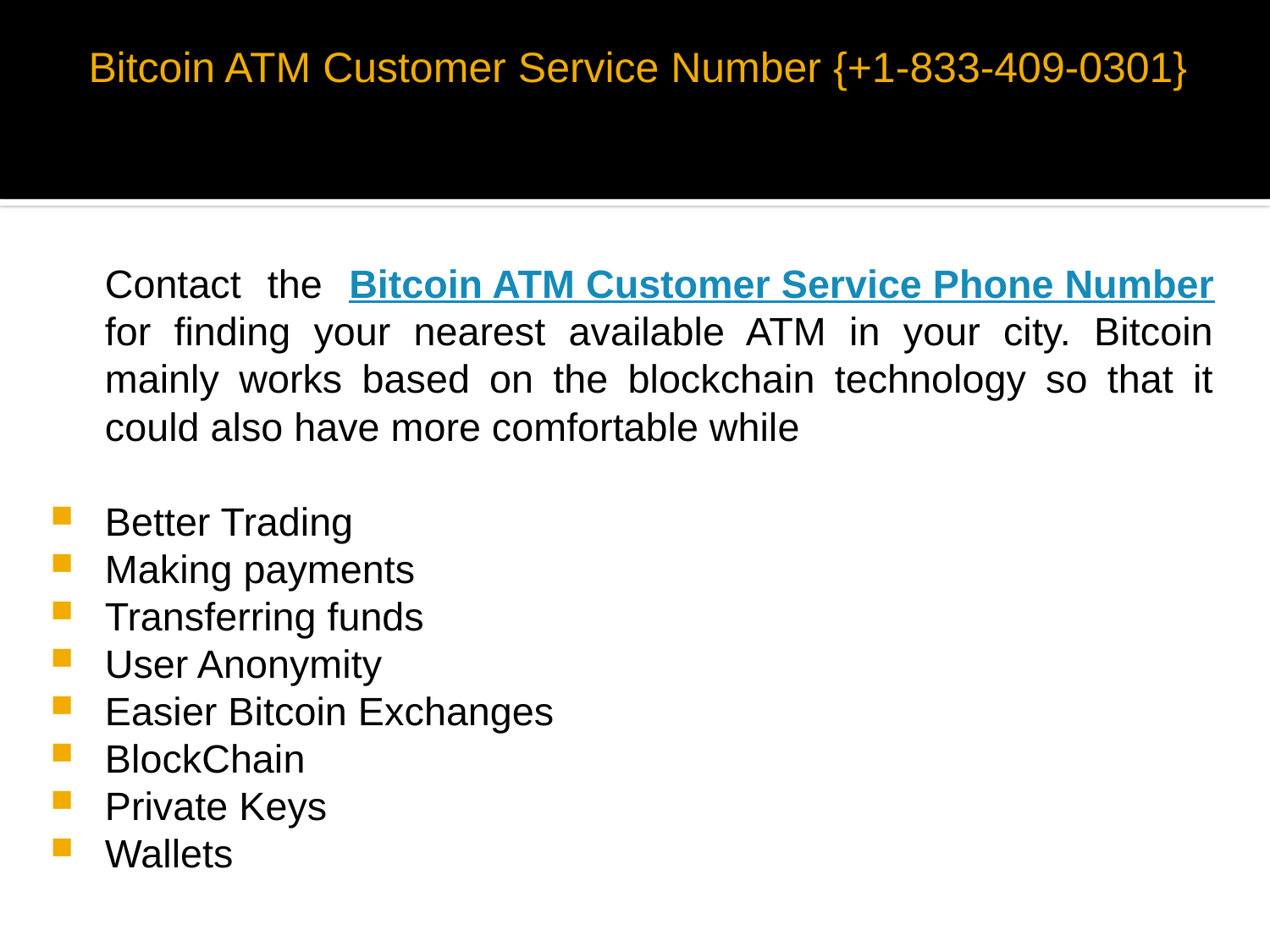

# Bitcoin ATM Customer Service Number {+1-833-409-0301}
	Contact the Bitcoin ATM Customer Service Phone Number for finding your nearest available ATM in your city. Bitcoin mainly works based on the blockchain technology so that it could also have more comfortable while

Better Trading
Making payments
Transferring funds
User Anonymity
Easier Bitcoin Exchanges
BlockChain
Private Keys
Wallets